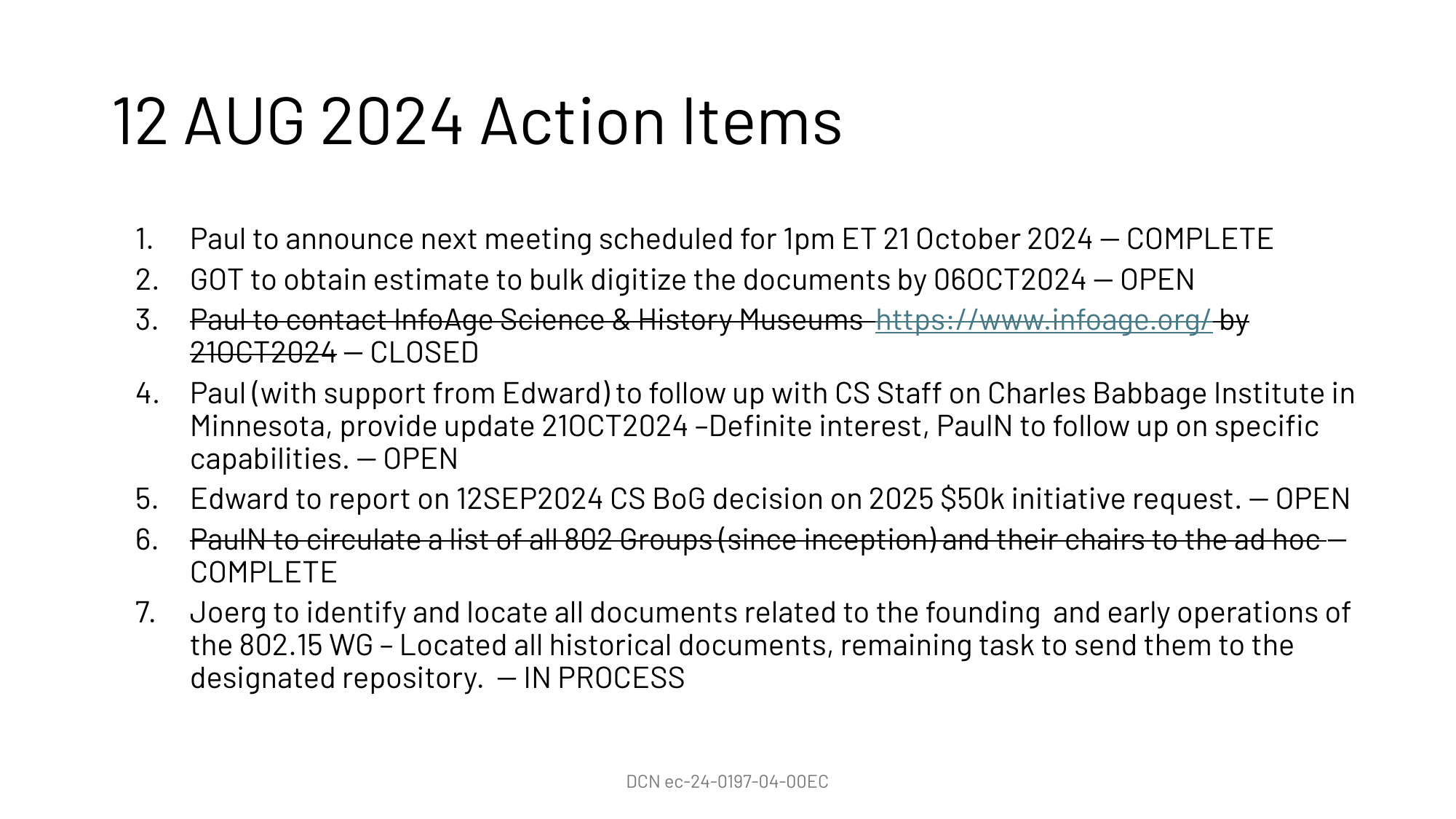

# 12 AUG 2024 Action Items
Paul to announce next meeting scheduled for 1pm ET 21 October 2024 -- COMPLETE
GOT to obtain estimate to bulk digitize the documents by 06OCT2024 -- OPEN
Paul to contact InfoAge Science & History Museums  https://www.infoage.org/ by 21OCT2024 -- CLOSED
Paul (with support from Edward) to follow up with CS Staff on Charles Babbage Institute in Minnesota, provide update 21OCT2024 –Definite interest, PaulN to follow up on specific capabilities. -- OPEN
Edward to report on 12SEP2024 CS BoG decision on 2025 $50k initiative request. -- OPEN
PaulN to circulate a list of all 802 Groups (since inception) and their chairs to the ad hoc --COMPLETE
Joerg to identify and locate all documents related to the founding  and early operations of the 802.15 WG – Located all historical documents, remaining task to send them to the designated repository.  -- IN PROCESS

DCN ec-24-0197-04-00EC